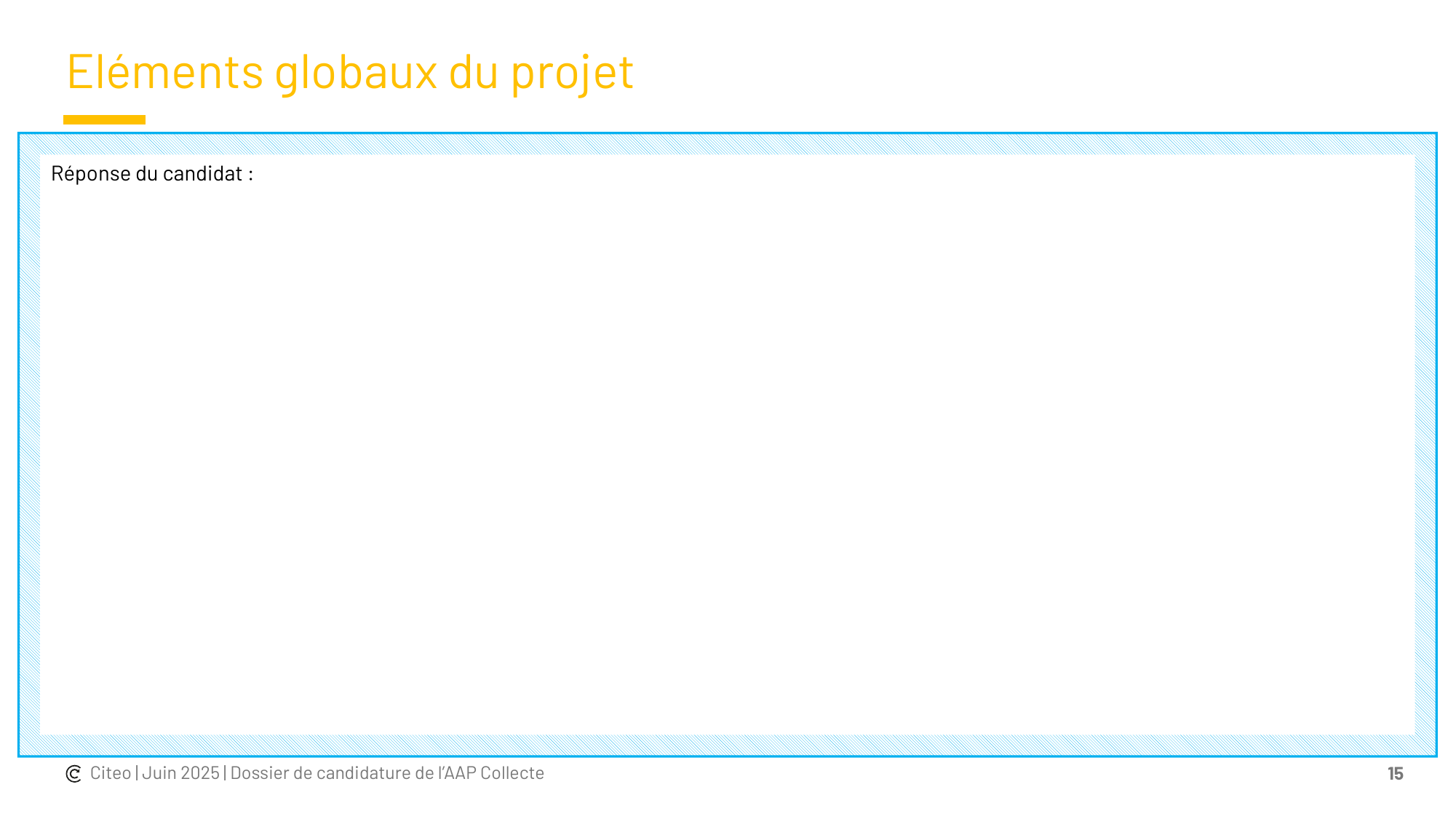

# Eléments globaux du projet

Réponse du candidat :

Citeo | Juin 2025 | Dossier de candidature de l’AAP Collecte
15